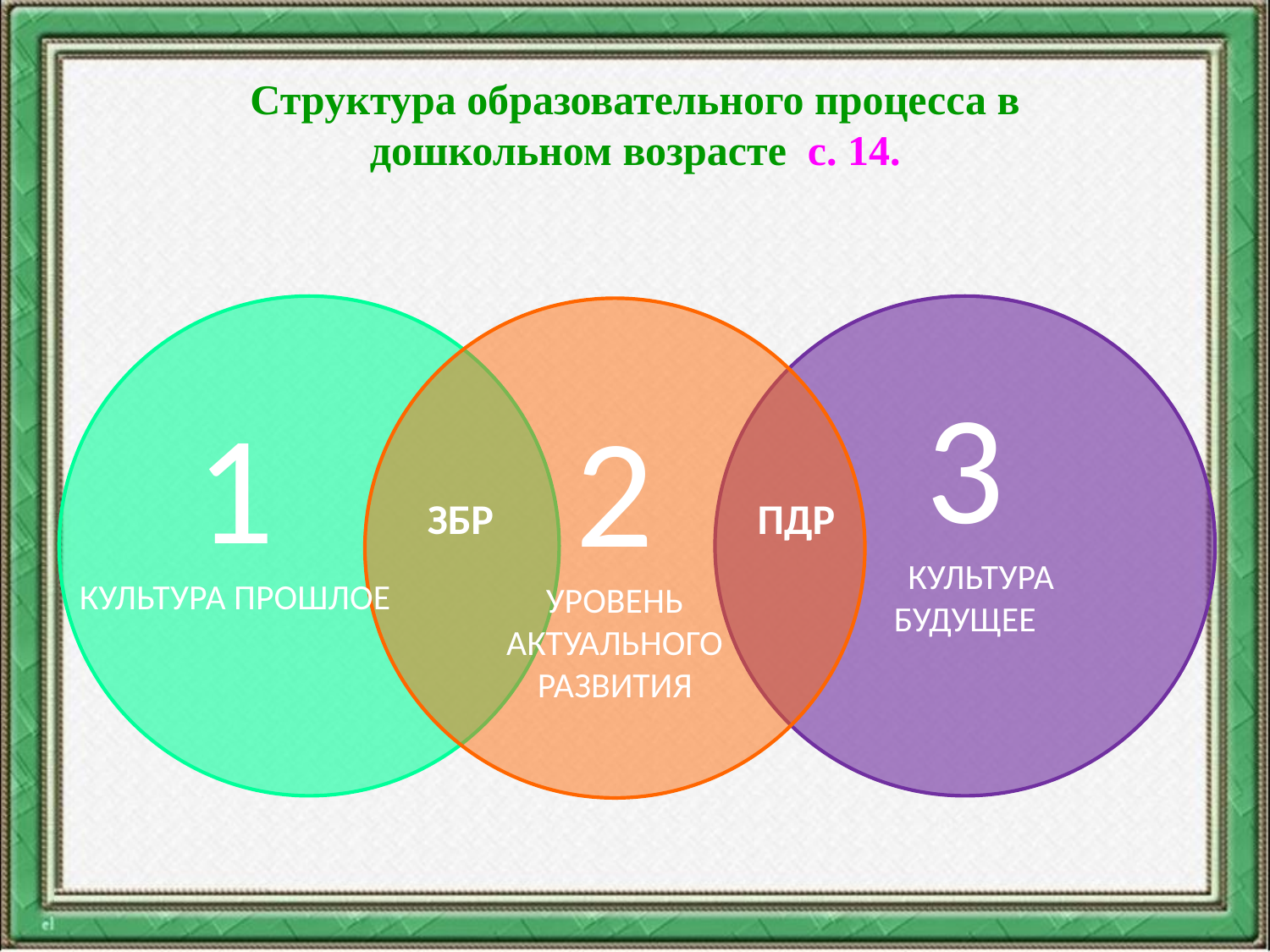

Структура образовательного процесса в дошкольном возрасте  с. 14.

3
    КУЛЬТУРА БУДУЩЕЕ

2
УРОВЕНЬ АКТУАЛЬНОГО РАЗВИТИЯ
1
КУЛЬТУРА ПРОШЛОЕ
ЗБР
ПДР